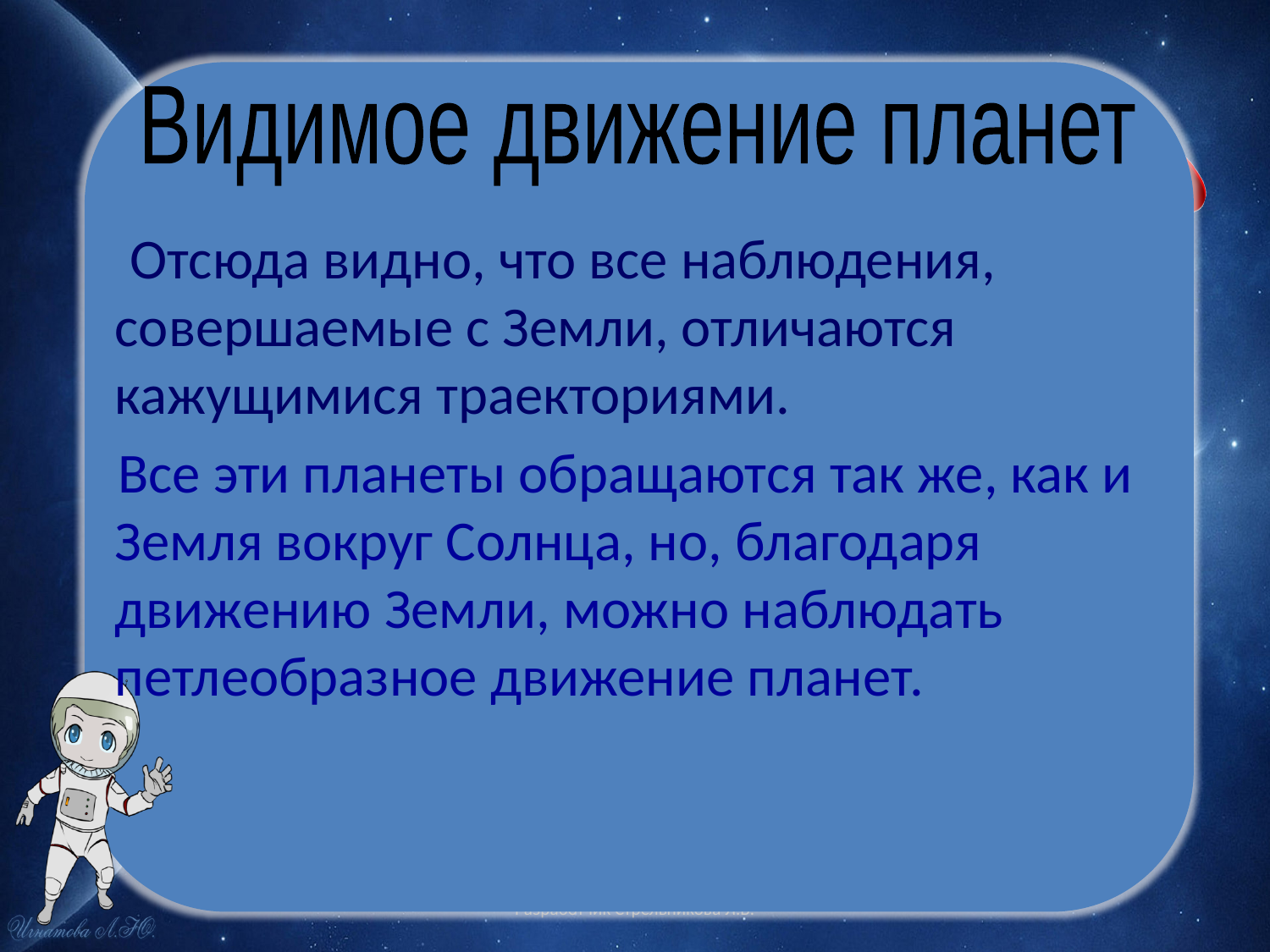

Видимое движение планет
    Отсюда видно, что все наблюдения, совершаемые с Земли, отличаются кажущимися траекториями.
    Все эти планеты обращаются так же, как и Земля вокруг Солнца, но, благодаря движению Земли, можно наблюдать петлеобразное движение планет.

Разработчик Стрельникова Л.В.